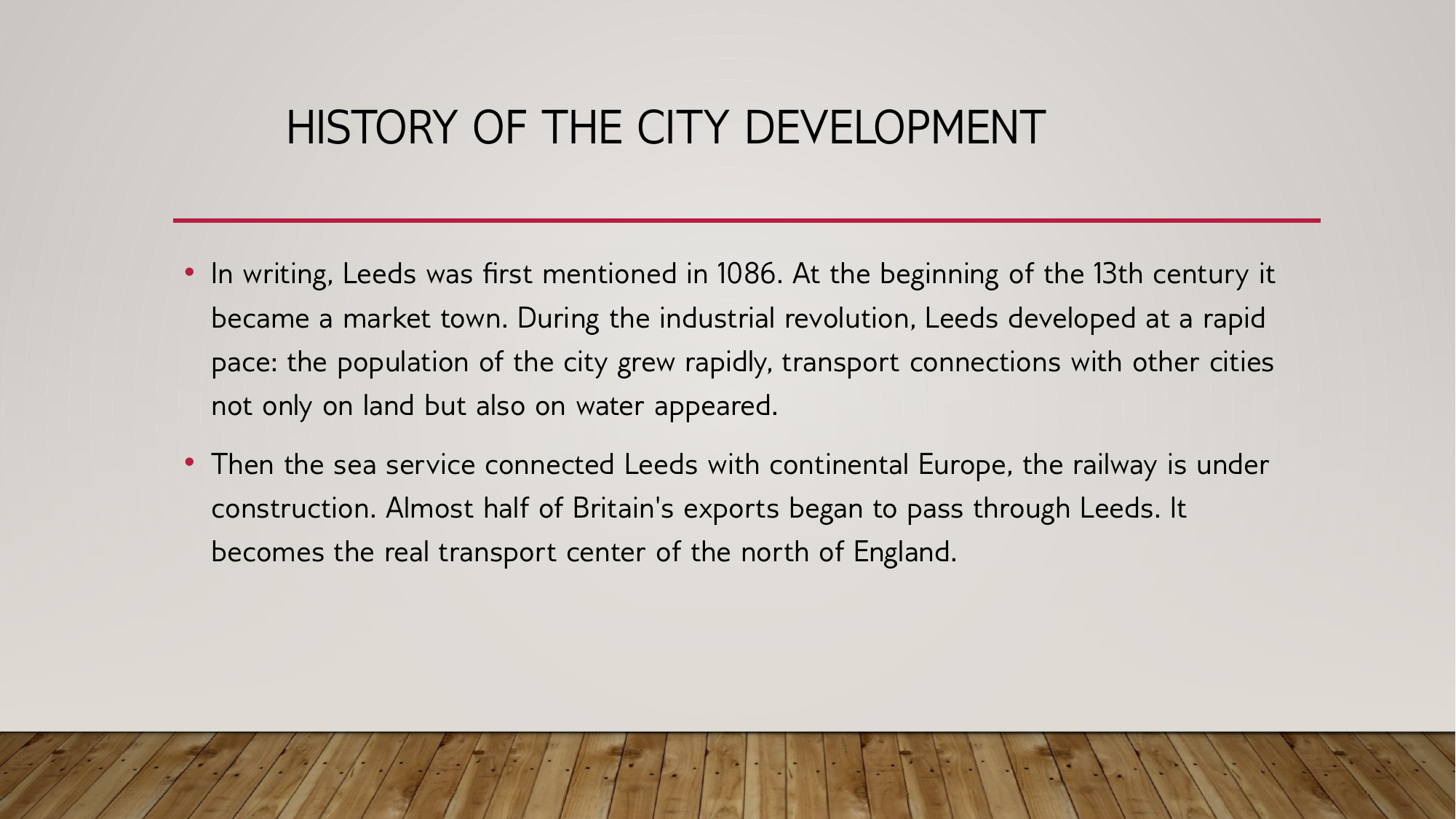

# History of the city development
In writing, Leeds was first mentioned in 1086. At the beginning of the 13th century it became a market town. During the industrial revolution, Leeds developed at a rapid pace: the population of the city grew rapidly, transport connections with other cities not only on land but also on water appeared.
Then the sea service connected Leeds with continental Europe, the railway is under construction. Almost half of Britain's exports began to pass through Leeds. It becomes the real transport center of the north of England.